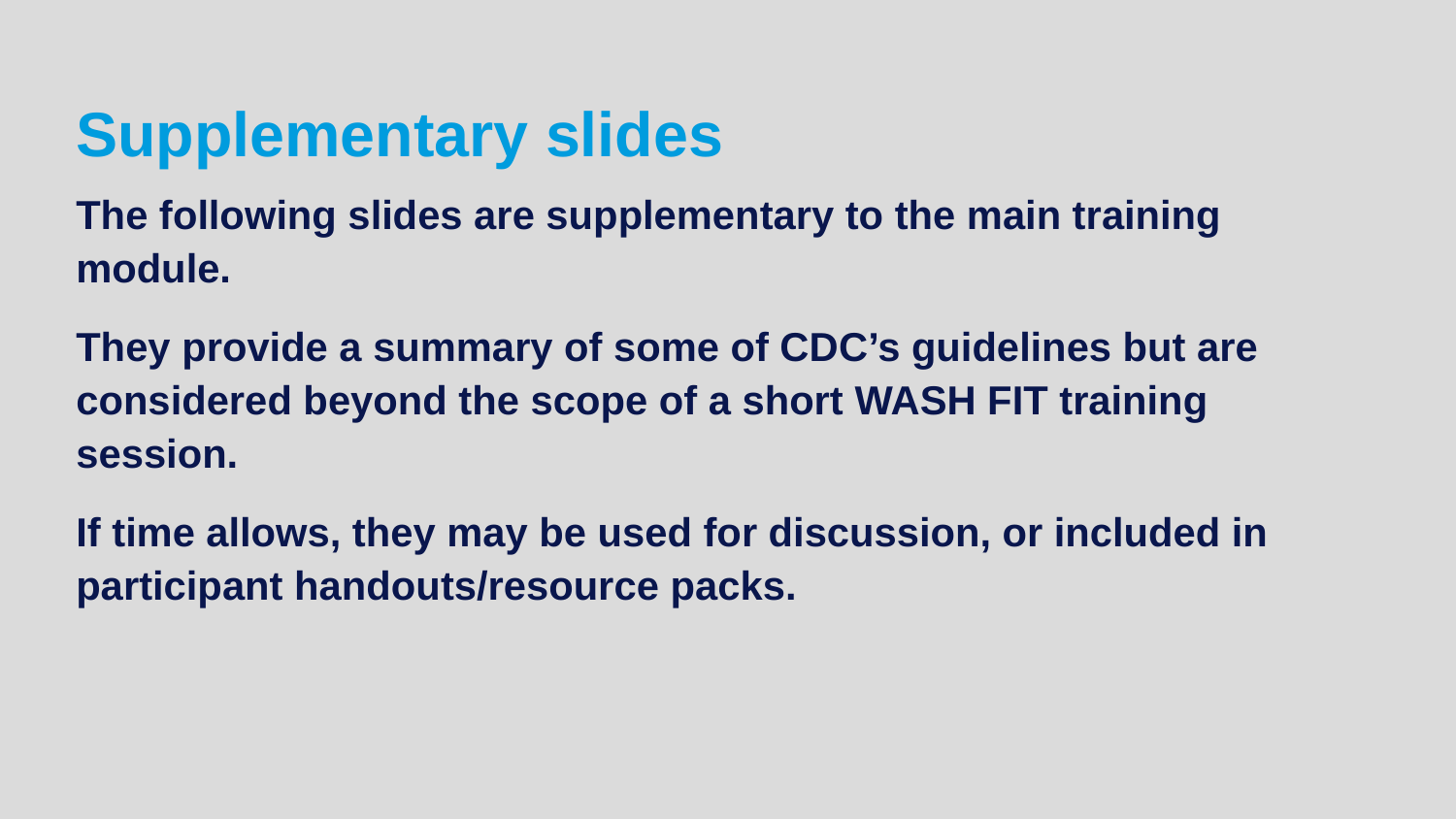

# Supplementary slides
The following slides are supplementary to the main training module.
They provide a summary of some of CDC’s guidelines but are considered beyond the scope of a short WASH FIT training session.
If time allows, they may be used for discussion, or included in participant handouts/resource packs.